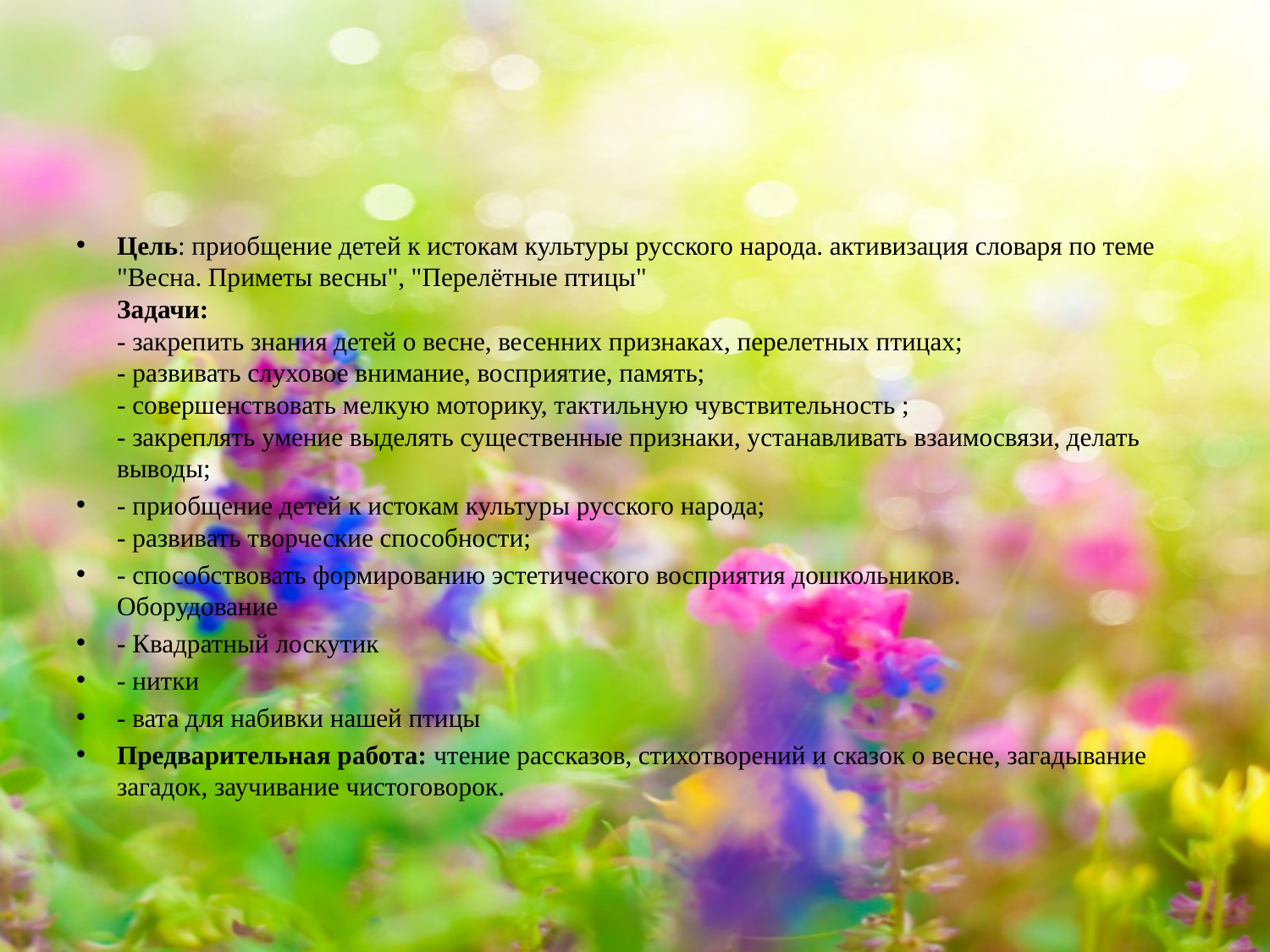

#
Цель: приобщение детей к истокам культуры русского народа. активизация словаря по теме "Весна. Приметы весны", "Перелётные птицы"
Задачи:
- закрепить знания детей о весне, весенних признаках, перелетных птицах;
- развивать слуховое внимание, восприятие, память;
- совершенствовать мелкую моторику, тактильную чувствительность ;
- закреплять умение выделять существенные признаки, устанавливать взаимосвязи, делать выводы;
- приобщение детей к истокам культуры русского народа;
- развивать творческие способности;
- способствовать формированию эстетического восприятия дошкольников.
Оборудование
- Квадратный лоскутик
- нитки
- вата для набивки нашей птицы
Предварительная работа: чтение рассказов, стихотворений и сказок о весне, загадывание загадок, заучивание чистоговорок.